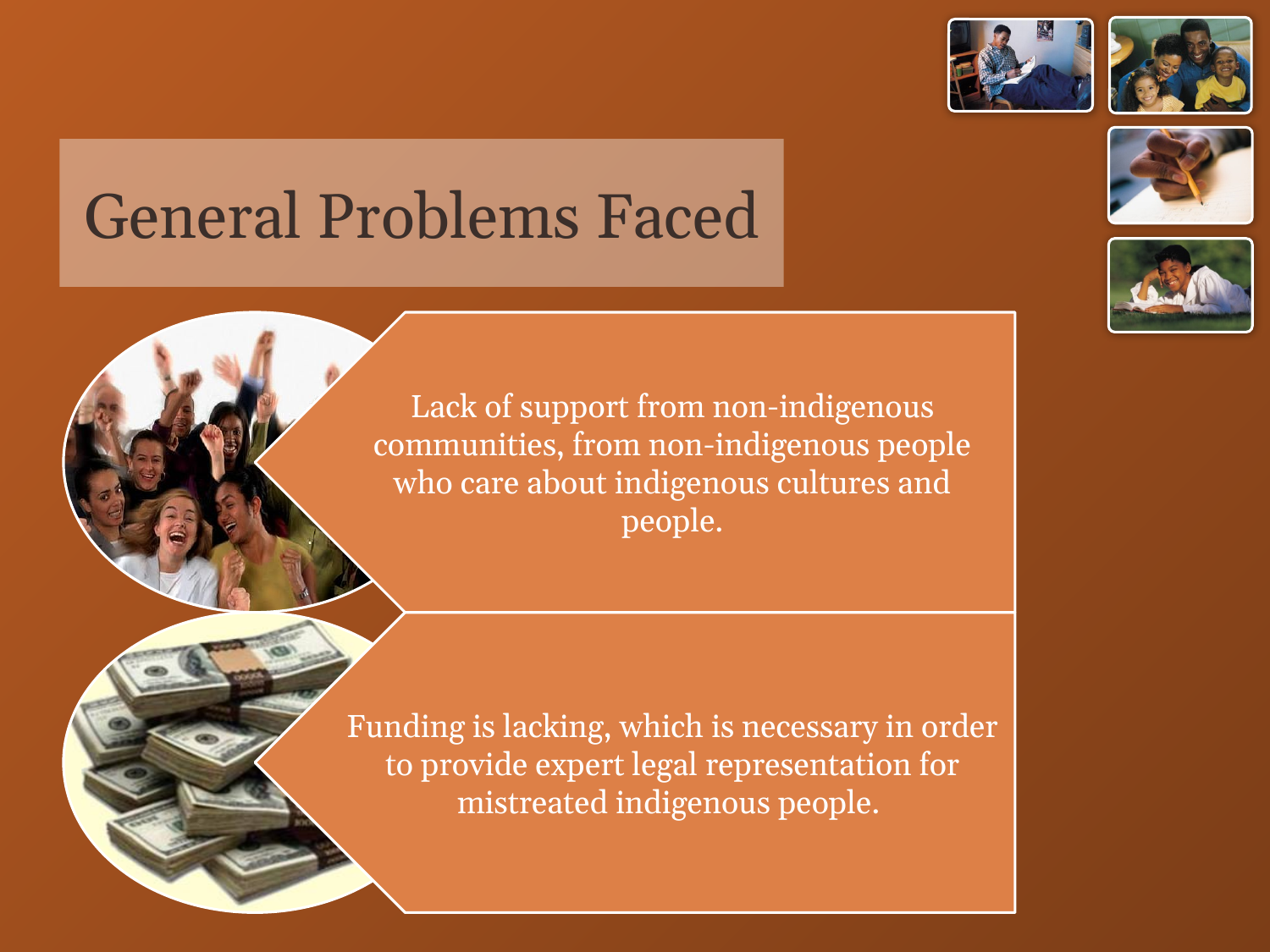

# General Problems Faced
Lack of support from non-indigenous communities, from non-indigenous people who care about indigenous cultures and people.
Funding is lacking, which is necessary in order to provide expert legal representation for mistreated indigenous people.